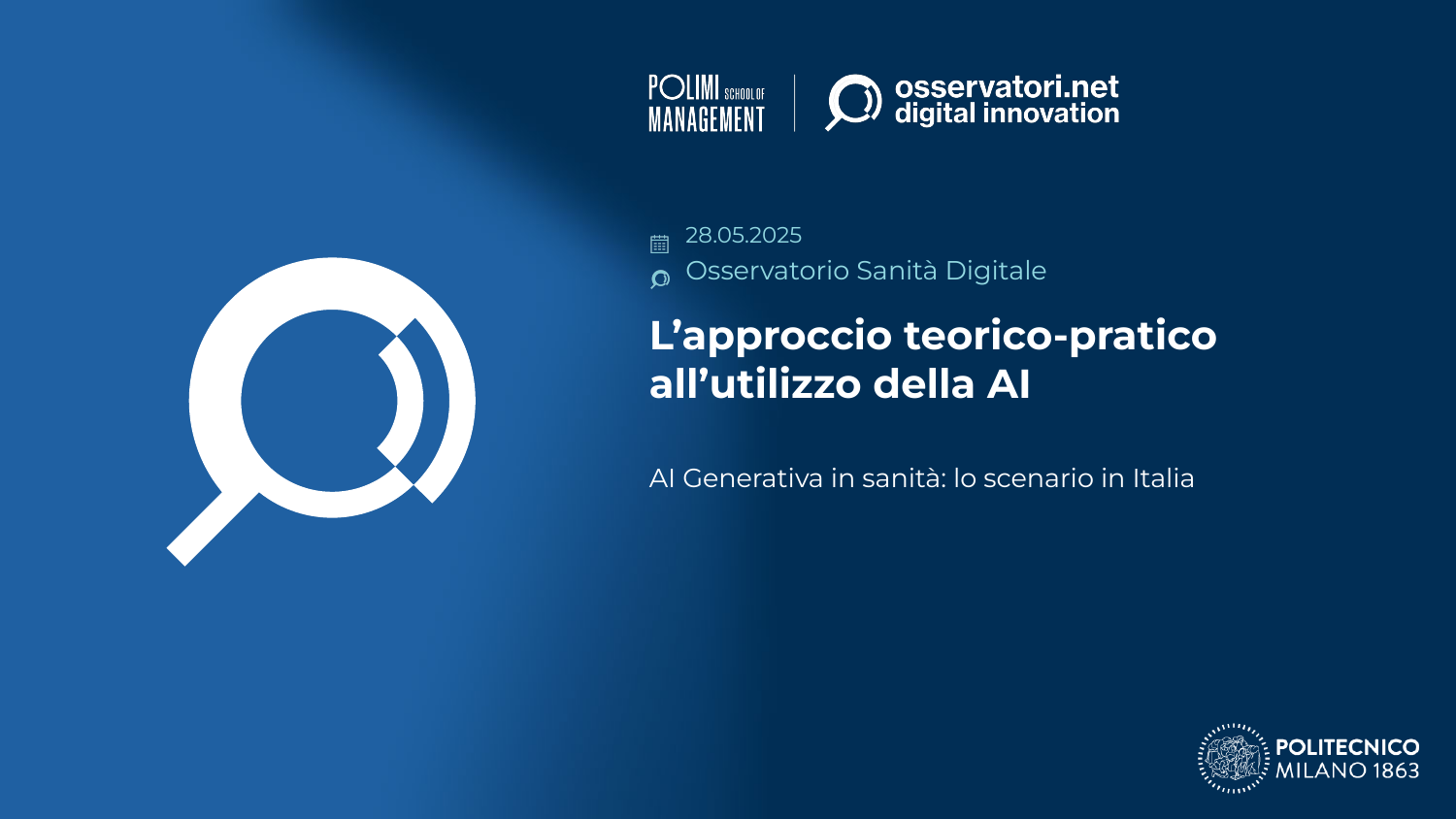

28.05.2025
Osservatorio Sanità Digitale
# L’approccio teorico-pratico all’utilizzo della AI
AI Generativa in sanità: lo scenario in Italia